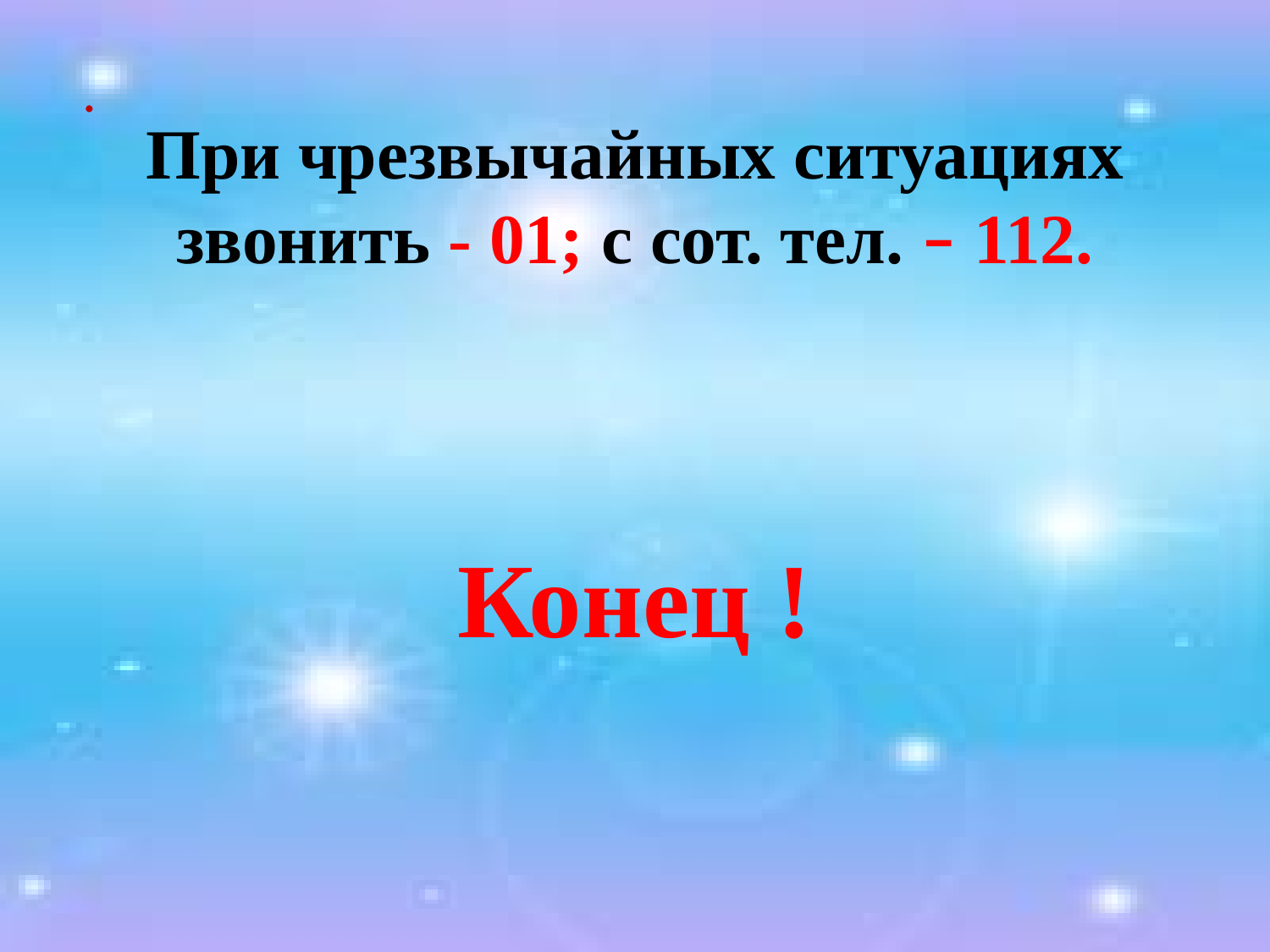

.
При чрезвычайных ситуациях звонить - 01; с сот. тел. – 112.

Конец !